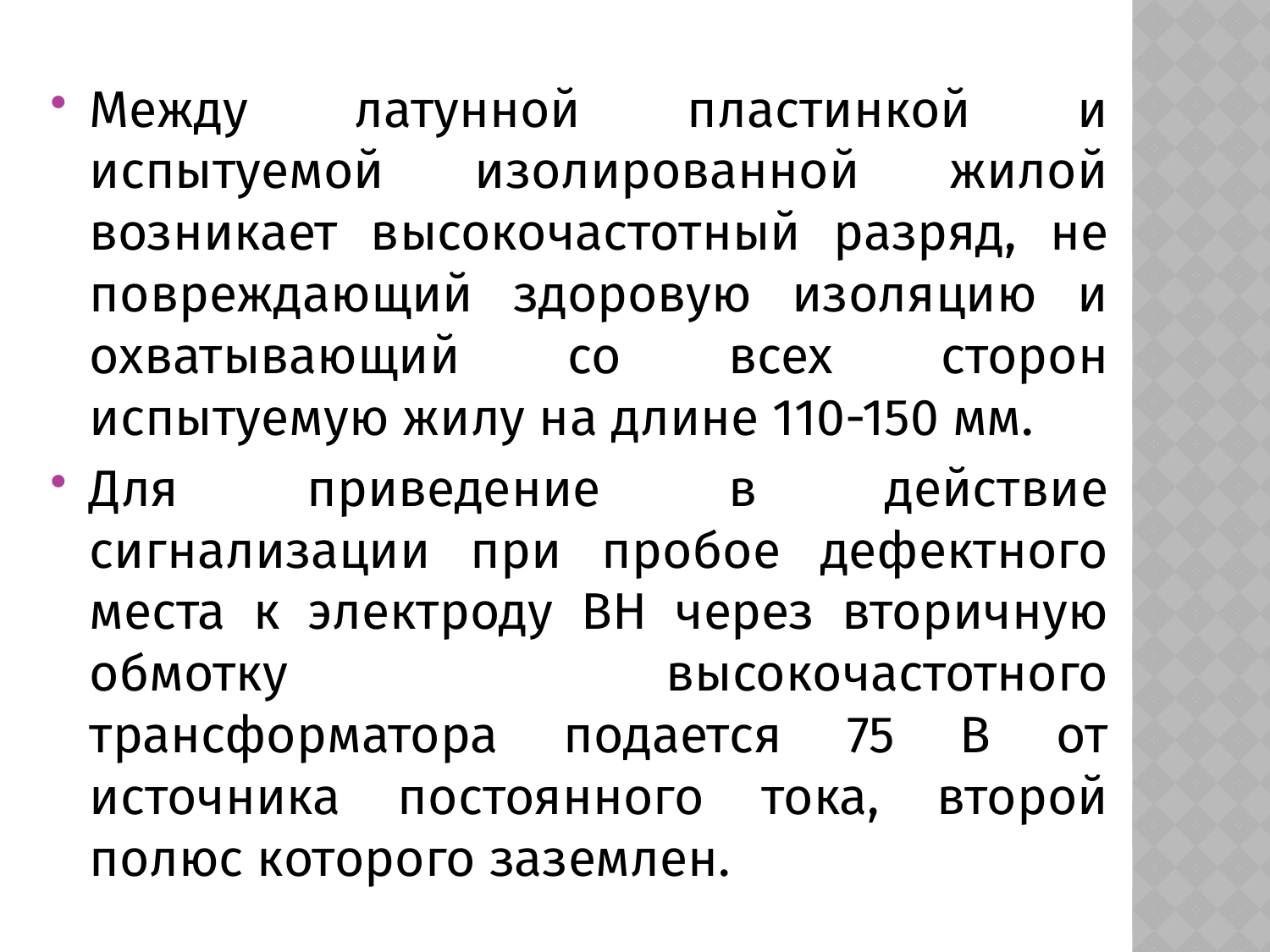

#
Между латунной пластинкой и испытуемой изолированной жилой возникает высокочастотный разряд, не повреждающий здоровую изоляцию и охватывающий со всех сторон испытуемую жилу на длине 110-150 мм.
Для приведение в действие сигнализации при пробое дефектного места к электроду ВН через вторичную обмотку высокочастотного трансформатора подается 75 В от источника постоянного тока, второй полюс которого заземлен.